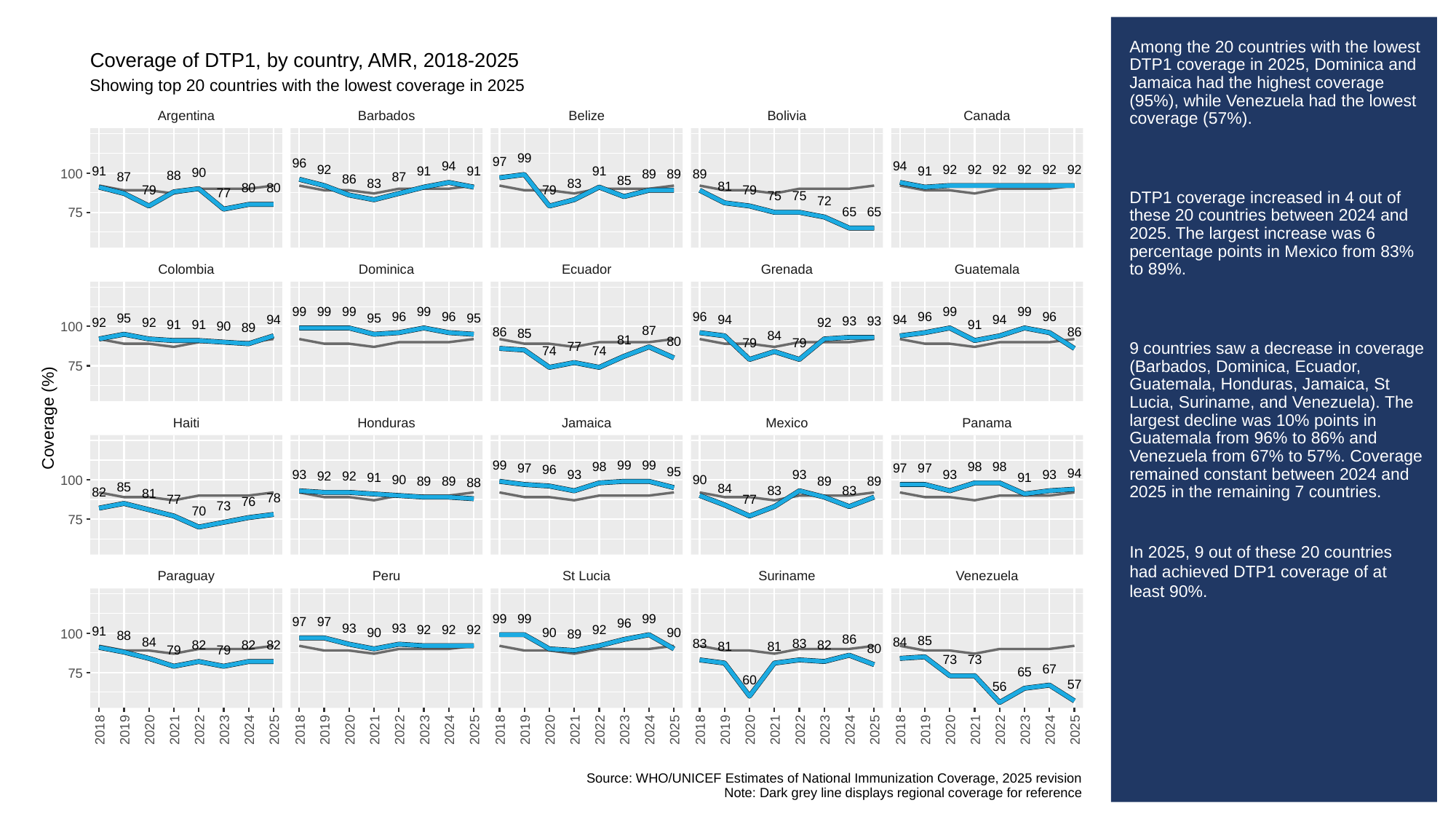

# Among the 20 countries with the lowest DTP1 coverage in 2025, Dominica and Jamaica had the highest coverage (95%), while Venezuela had the lowest coverage (57%).

DTP1 coverage increased in 4 out of these 20 countries between 2024 and 2025. The largest increase was 6 percentage points in Mexico from 83% to 89%.

9 countries saw a decrease in coverage (Barbados, Dominica, Ecuador, Guatemala, Honduras, Jamaica, St Lucia, Suriname, and Venezuela). The largest decline was 10% points in Guatemala from 96% to 86% and Venezuela from 67% to 57%. Coverage remained constant between 2024 and 2025 in the remaining 7 countries.

In 2025, 9 out of these 20 countries had achieved DTP1 coverage of at least 90%.

Coverage of DTP1, by country, AMR, 2018-2025
Showing top 20 countries with the lowest coverage in 2025
Argentina
Barbados
Belize
Bolivia
Canada

99

97
96
94
94
92
92
92
92
92
92
92
91
91
91
91
91
90
100
89
89
89
88
87
87

86

85
83
83

81

80
80
79
79
79

77

75
75

72
65
65
75

Colombia
Dominica
Ecuador
Grenada
Guatemala

99
99
99
99
99
99

96
96
96
96
96
95
95
95
94
94
94
94
93
93
92
92
92
91
91
91
90
100
89
87

86
86

85
84

81
80
79
79

77
74
74

75

Coverage (%)
Haiti
Honduras
Jamaica
Mexico
Panama

99
99
99

98
98
98
97
97
97
96
95
94
93
93
93
93
93
92
92
91
91
90
90
100
89
89
89
89
88

85

84
83
83
82
81

78
77
77
76

73

70
75

Paraguay
Peru
St Lucia
Suriname
Venezuela

99
99
99

97
97
96
93
93
92
92
92
92
91
90
90
90
100
89
88

86

85
84
84

83
83
82
82
82
82
81
81
80
79
79

73
73

67
65
75

60
57
56

2018
2019
2020
2021
2022
2023
2024
2025
2018
2019
2020
2021
2022
2023
2024
2025
2018
2019
2020
2021
2022
2023
2024
2025
2018
2019
2020
2021
2022
2023
2024
2025
2018
2019
2020
2021
2022
2023
2024
2025
Source: WHO/UNICEF Estimates of National Immunization Coverage, 2025 revision
Note: Dark grey line displays regional coverage for reference